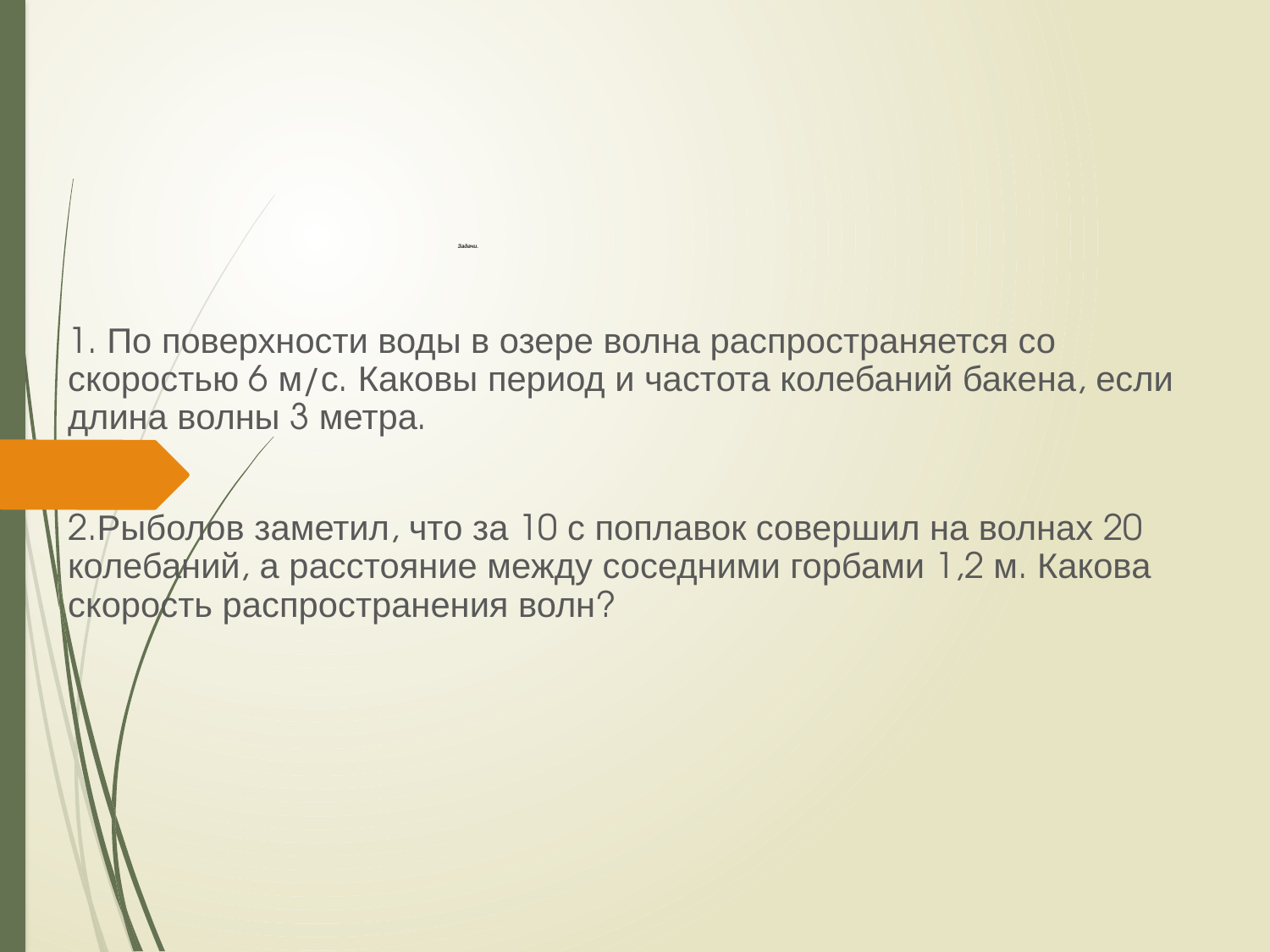

# Задачи.
1. По поверхности воды в озере волна распространяется со скоростью 6 м/с. Каковы период и частота колебаний бакена, если длина волны 3 метра.

2.Рыболов заметил, что за 10 с поплавок совершил на волнах 20 колебаний, а расстояние между соседними горбами 1,2 м. Какова скорость распространения волн?